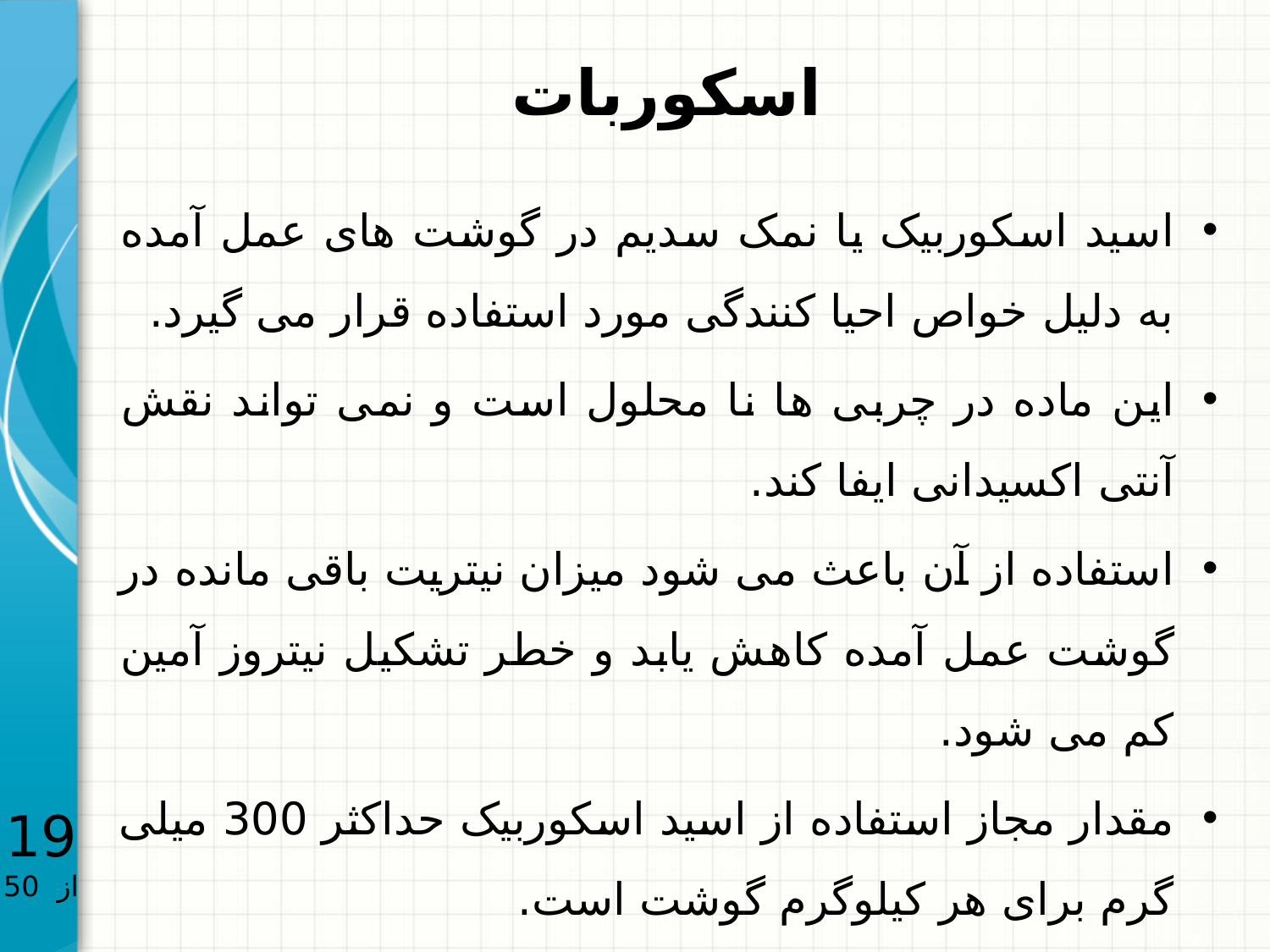

# اسکوربات
اسید اسکوربیک یا نمک سدیم در گوشت های عمل آمده به دلیل خواص احیا کنندگی مورد استفاده قرار می گیرد.
این ماده در چربی ها نا محلول است و نمی تواند نقش آنتی اکسیدانی ایفا کند.
استفاده از آن باعث می شود میزان نیتریت باقی مانده در گوشت عمل آمده کاهش یابد و خطر تشکیل نیتروز آمین کم می شود.
مقدار مجاز استفاده از اسید اسکوربیک حداکثر 300 میلی گرم برای هر کیلوگرم گوشت است.